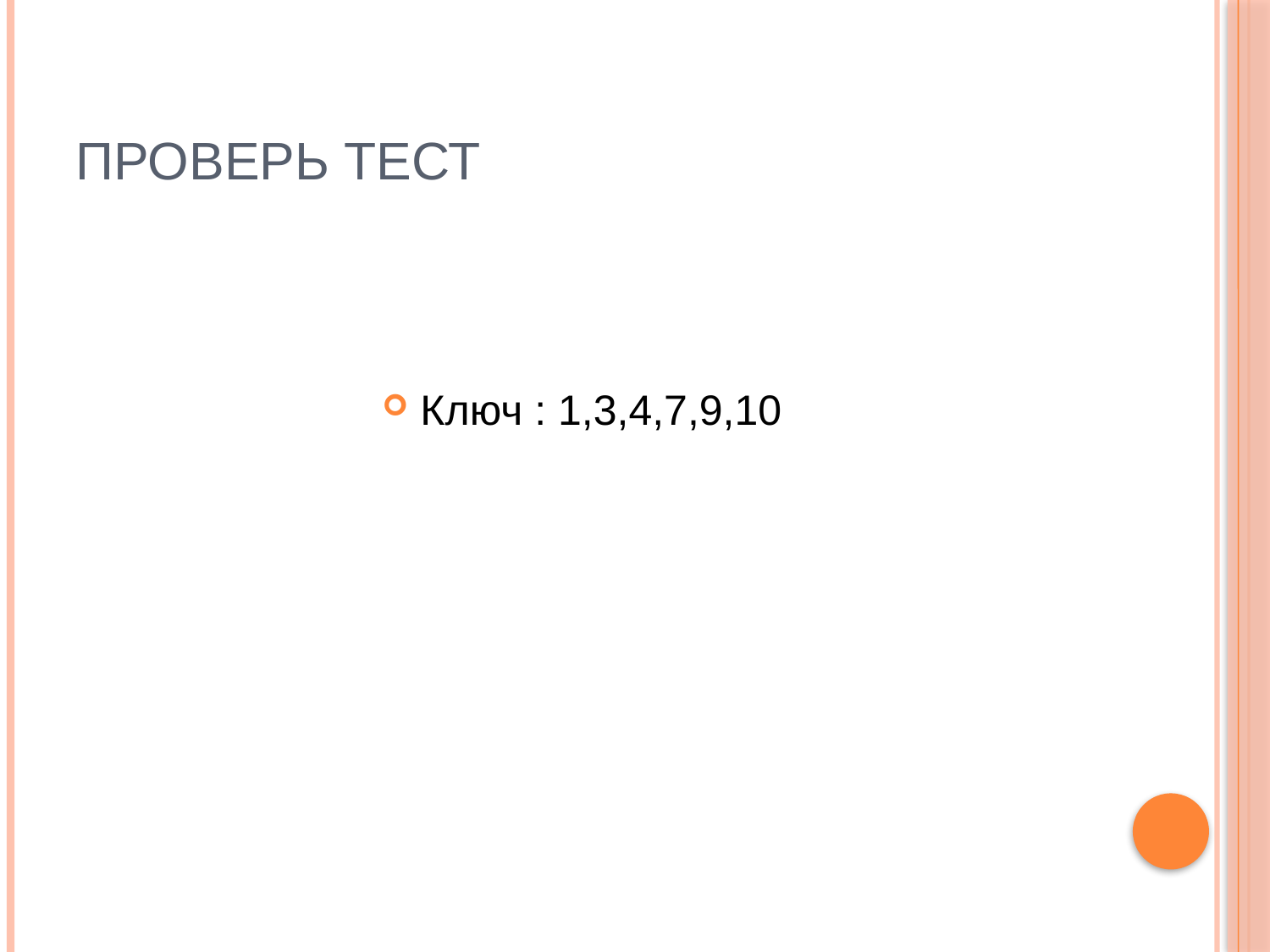

# Проверь тест
Ключ : 1,3,4,7,9,10

6